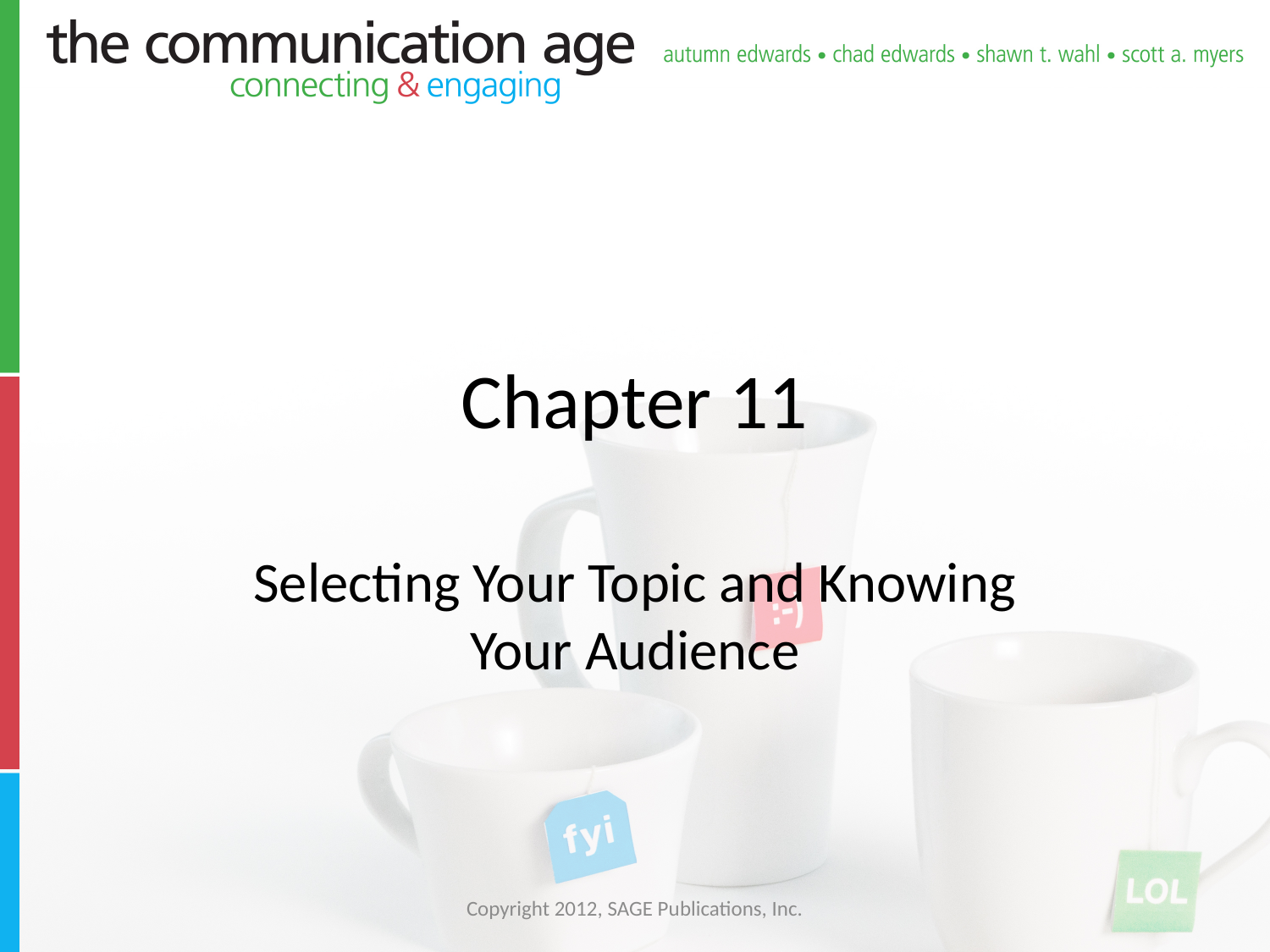

# Chapter 11
Selecting Your Topic and Knowing Your Audience
Copyright 2012, SAGE Publications, Inc.